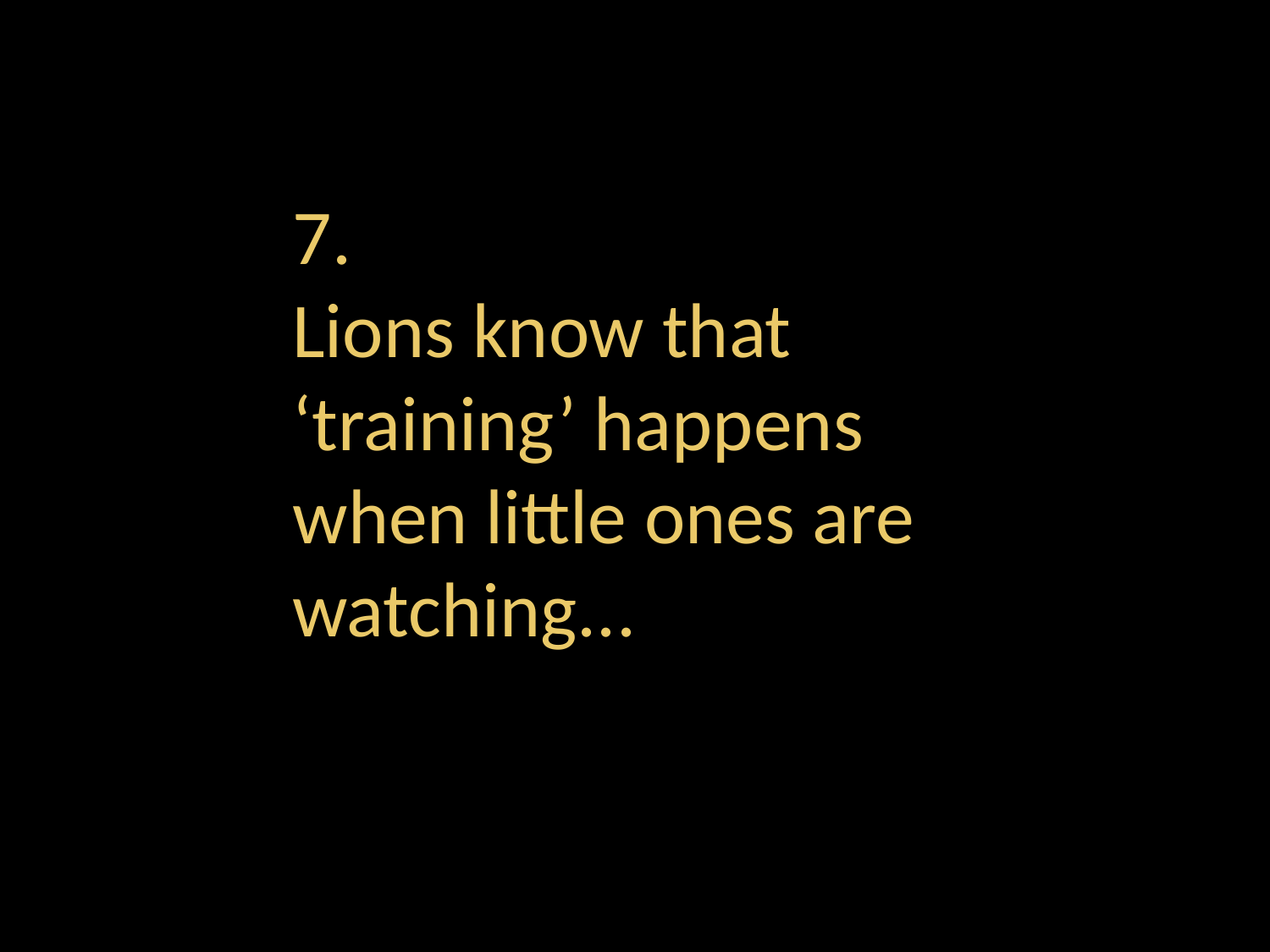

7.
Lions know that ‘training’ happens when little ones are watching...